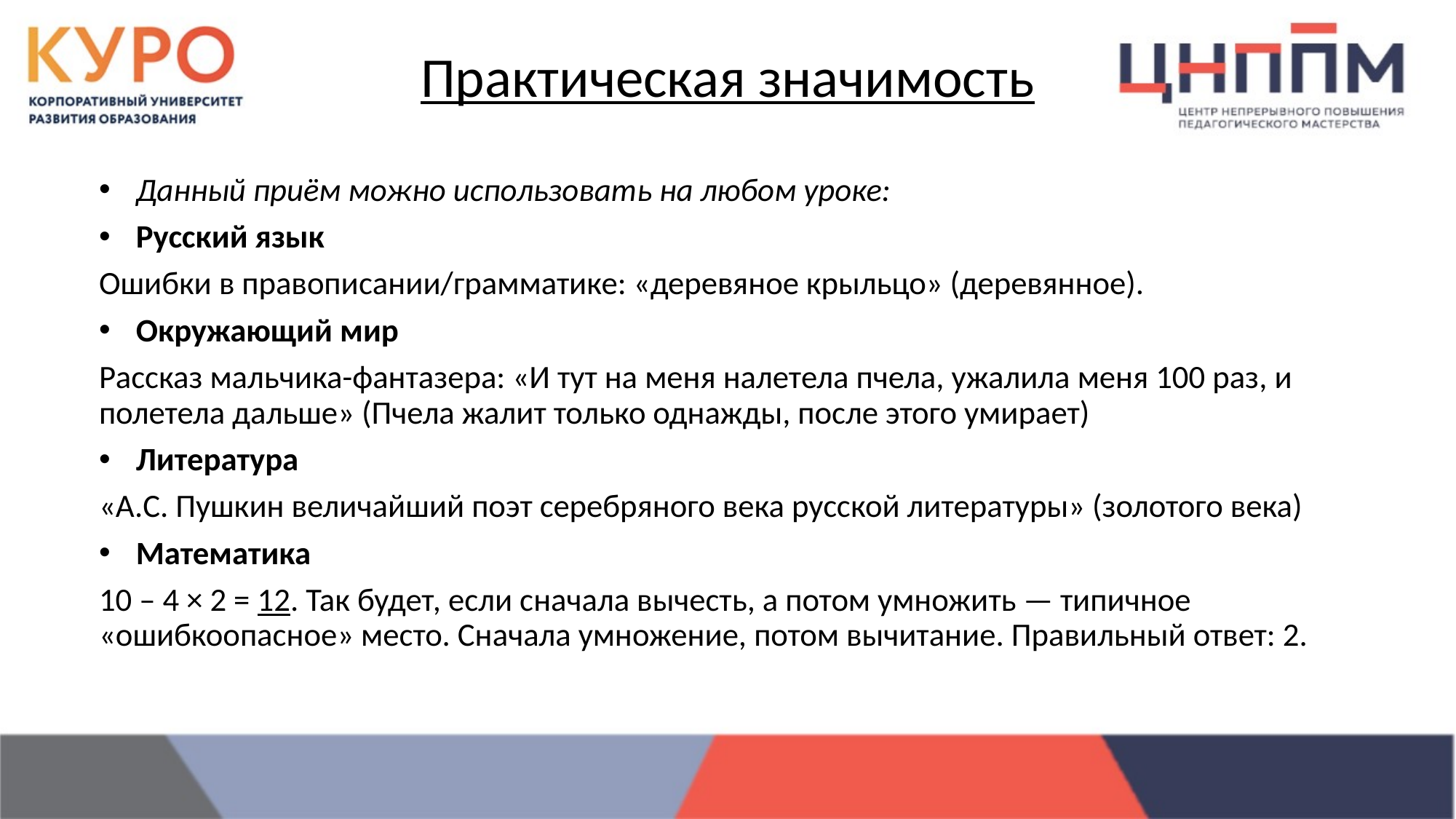

# Практическая значимость
Данный приём можно использовать на любом уроке:
Русский язык
Ошибки в правописании/грамматике: «деревяное крыльцо» (деревянное).
Окружающий мир
Рассказ мальчика-фантазера: «И тут на меня налетела пчела, ужалила меня 100 раз, и полетела дальше» (Пчела жалит только однажды, после этого умирает)
Литература
«А.С. Пушкин величайший поэт серебряного века русской литературы» (золотого века)
Математика
10 – 4 × 2 = 12. Так будет, если сначала вычесть, а потом умножить — типичное «ошибкоопасное» место. Сначала умножение, потом вычитание. Правильный ответ: 2.